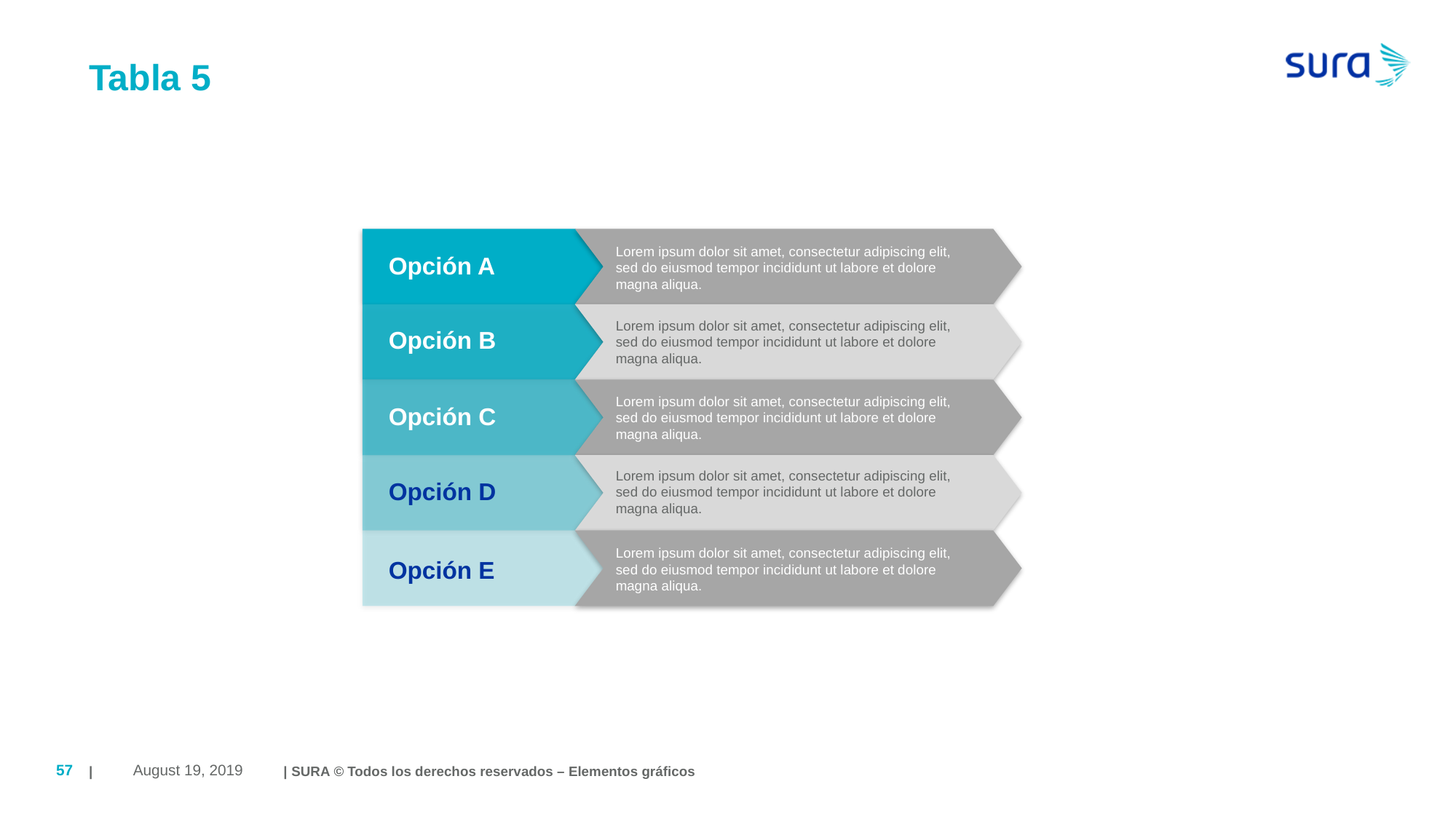

# Tabla 5

Lorem ipsum dolor sit amet, consectetur adipiscing elit, sed do eiusmod tempor incididunt ut labore et dolore magna aliqua.
Opción A

Lorem ipsum dolor sit amet, consectetur adipiscing elit, sed do eiusmod tempor incididunt ut labore et dolore magna aliqua.
Opción B

Lorem ipsum dolor sit amet, consectetur adipiscing elit, sed do eiusmod tempor incididunt ut labore et dolore magna aliqua.
Opción C

Lorem ipsum dolor sit amet, consectetur adipiscing elit, sed do eiusmod tempor incididunt ut labore et dolore magna aliqua.
Opción D

Lorem ipsum dolor sit amet, consectetur adipiscing elit, sed do eiusmod tempor incididunt ut labore et dolore magna aliqua.
Opción E
|                                                  | SURA © Todos los derechos reservados – Elementos gráficos
57
August 19, 2019